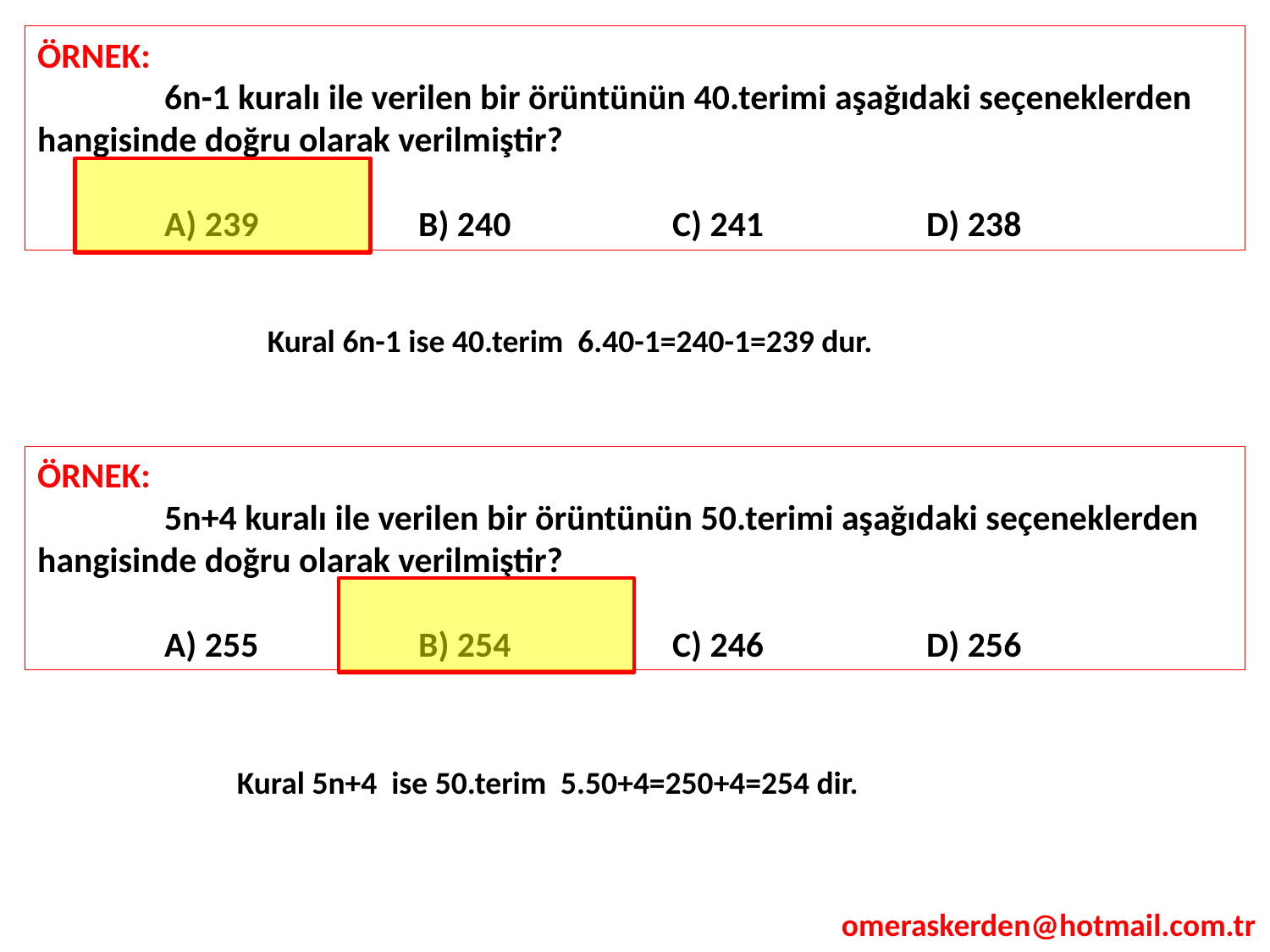

ÖRNEK:
	6n-1 kuralı ile verilen bir örüntünün 40.terimi aşağıdaki seçeneklerden hangisinde doğru olarak verilmiştir?

	A) 239		B) 240		C) 241		D) 238

Kural 6n-1 ise 40.terim  6.40-1=240-1=239 dur.
ÖRNEK:
	5n+4 kuralı ile verilen bir örüntünün 50.terimi aşağıdaki seçeneklerden hangisinde doğru olarak verilmiştir?

	A) 255		B) 254		C) 246		D) 256

Kural 5n+4  ise 50.terim  5.50+4=250+4=254 dir.
omeraskerden@hotmail.com.tr